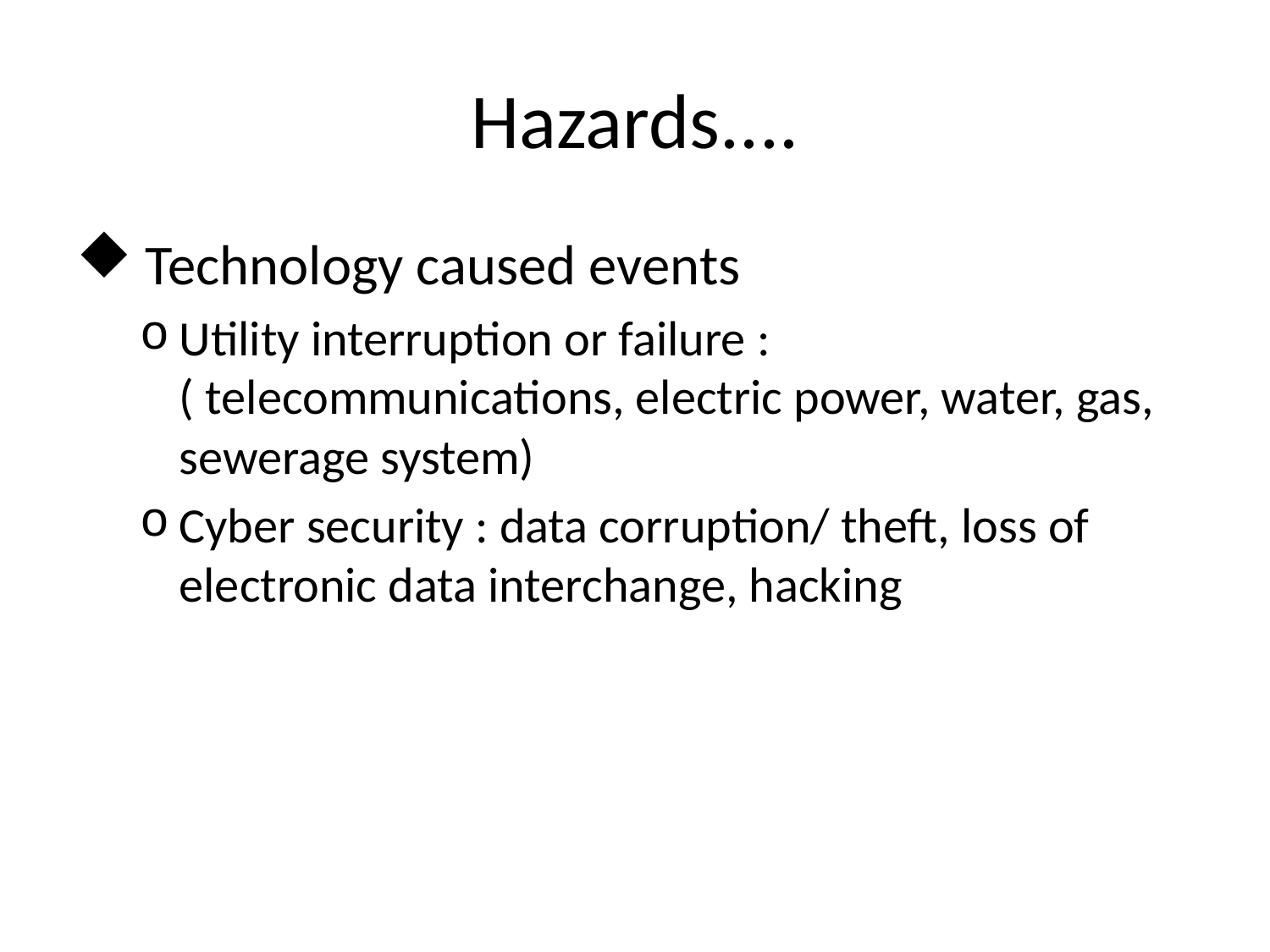

# Hazards....
 Technology caused events
Utility interruption or failure : ( telecommunications, electric power, water, gas, sewerage system)
Cyber security : data corruption/ theft, loss of electronic data interchange, hacking